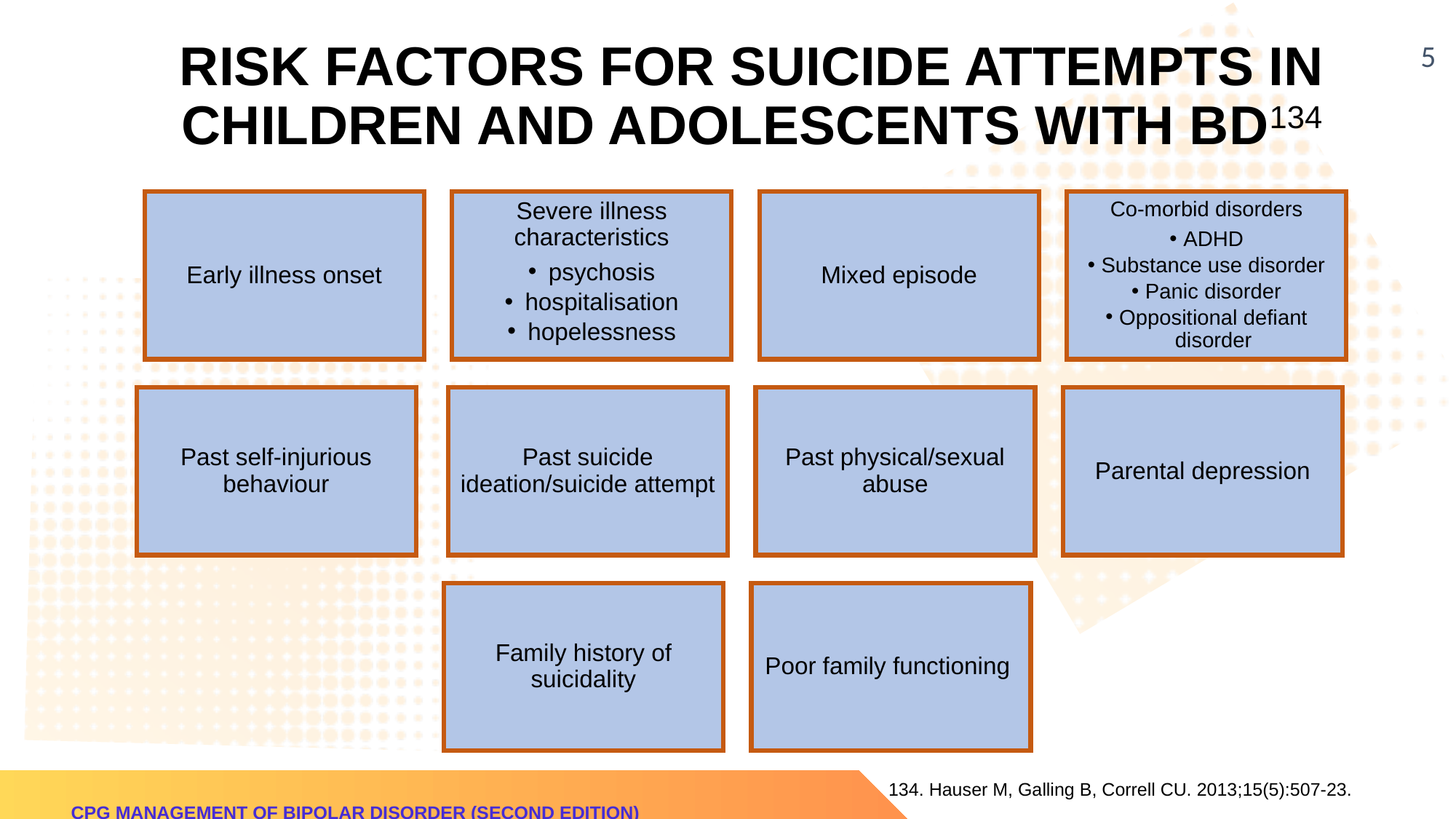

RISK FACTORS FOR SUICIDE ATTEMPTS IN CHILDREN AND ADOLESCENTS WITH BD134
5

Early illness onset

Severe illness characteristics
psychosis
hospitalisation
hopelessness

Mixed episode

Co-morbid disorders
ADHD
Substance use disorder
Panic disorder
Oppositional defiant disorder

Past self-injurious behaviour

Past suicide ideation/suicide attempt

Past physical/sexual abuse

Parental depression

Family history of suicidality

Poor family functioning

134. Hauser M, Galling B, Correll CU. 2013;15(5):507-23.
CPG MANAGEMENT OF BIPOLAR DISORDER (SECOND EDITION)